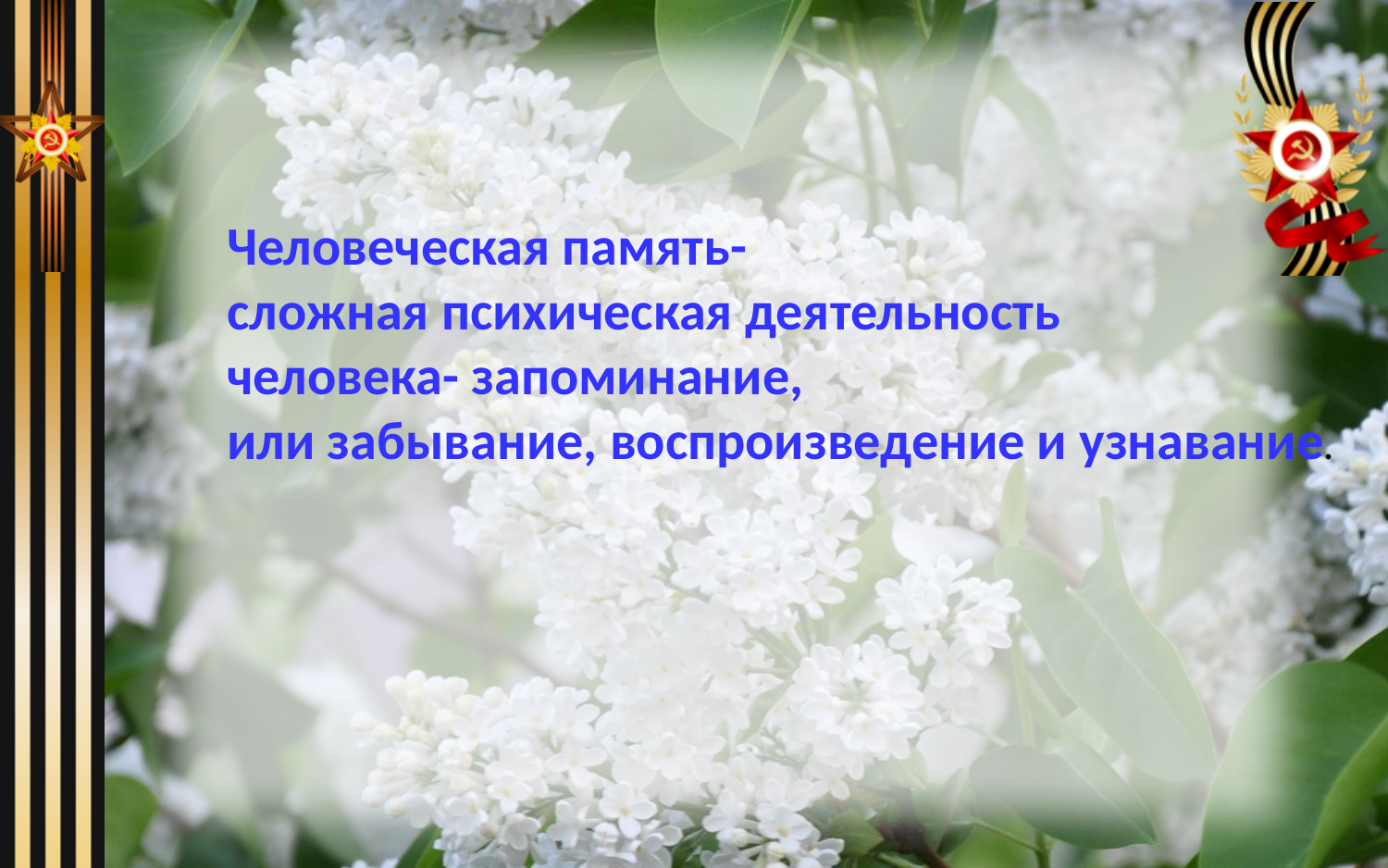

Человеческая память-
сложная психическая деятельность
человека- запоминание,
или забывание, воспроизведение и узнавание.